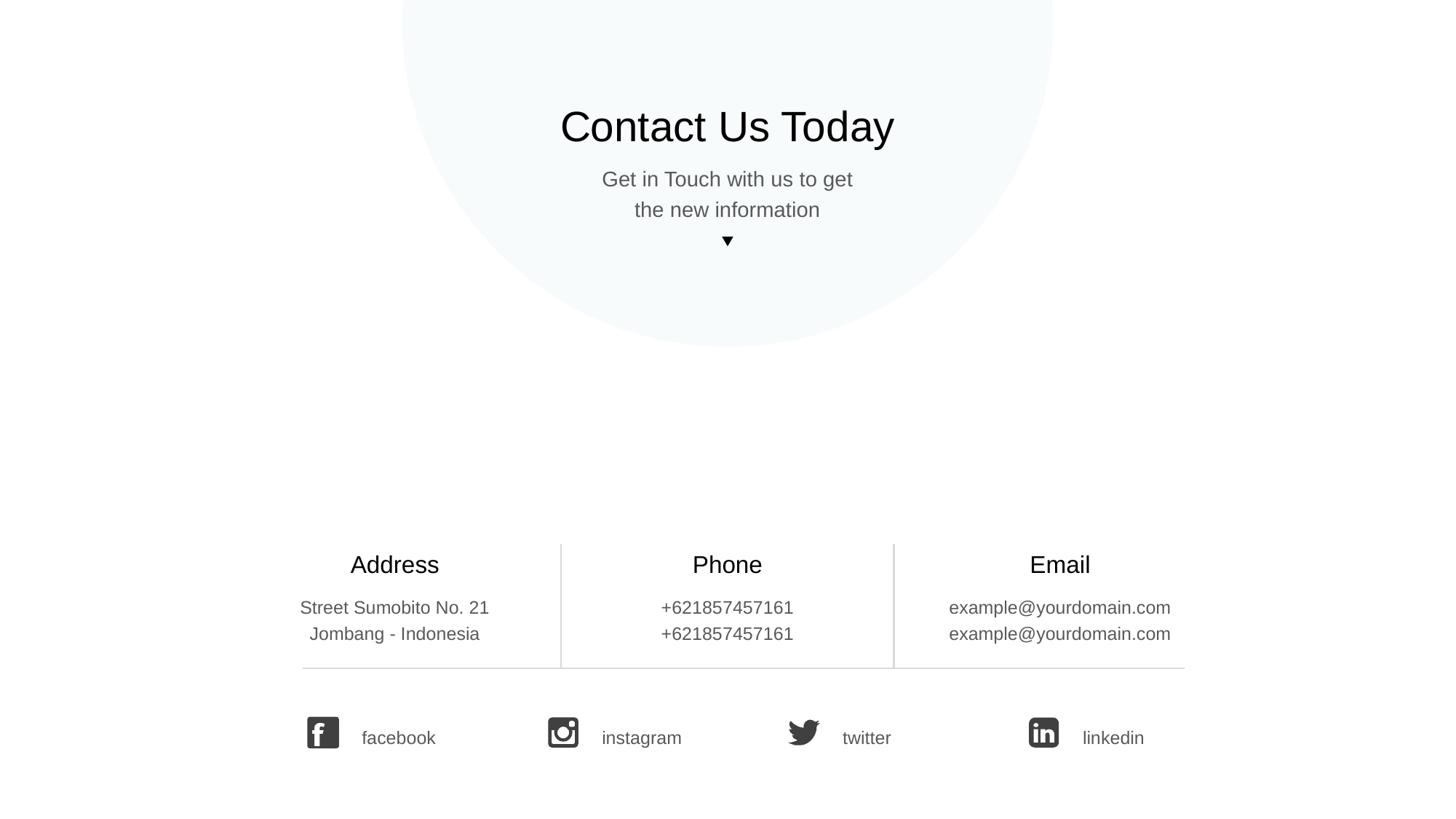

Contact Us Today
Get in Touch with us to get the new information

Address
Street Sumobito No. 21 Jombang - Indonesia
Phone
+621857457161
+621857457161
Email
example@yourdomain.com
example@yourdomain.com
facebook

instagram

twitter

linkedin